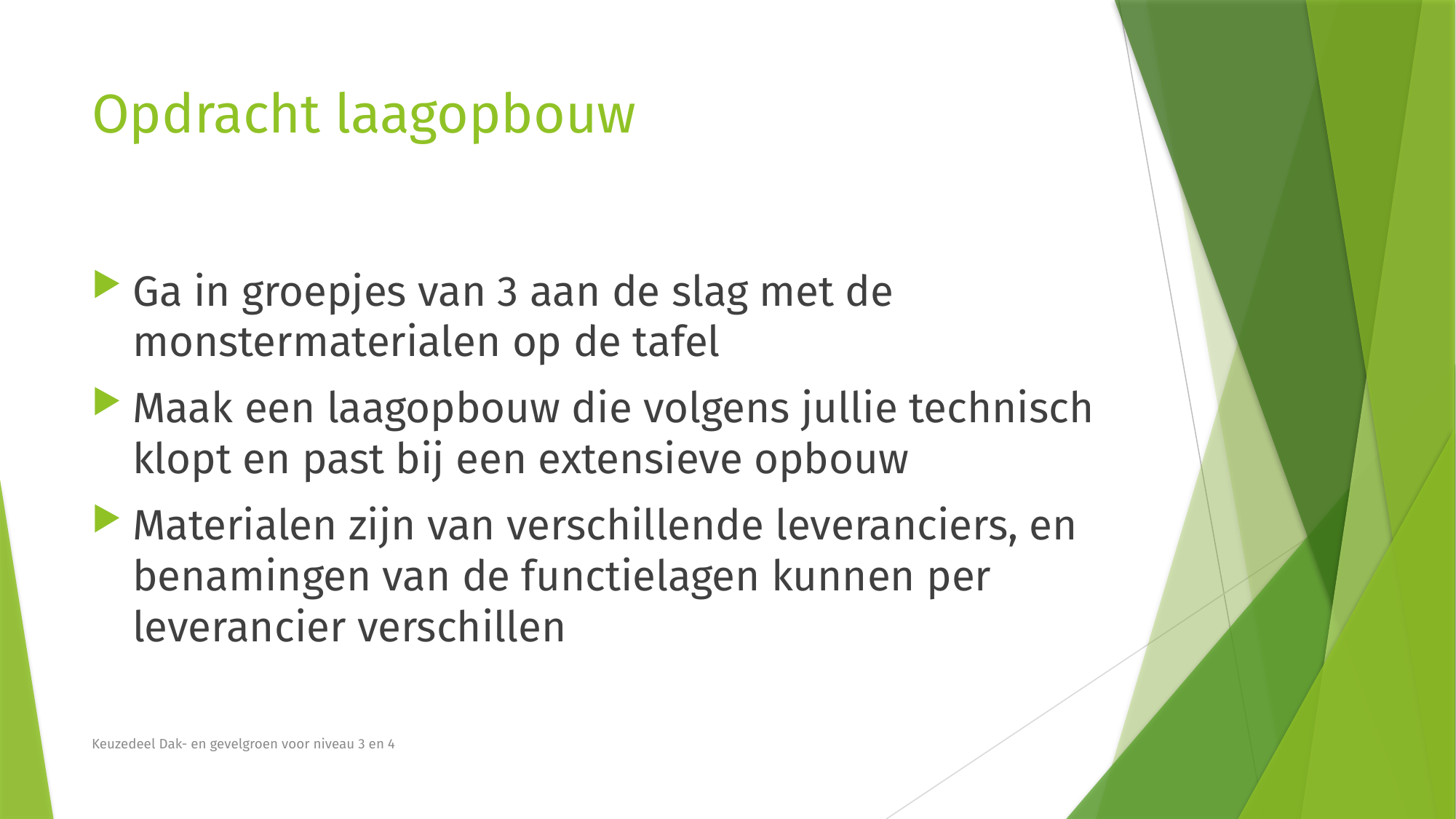

# Opdracht laagopbouw
Ga in groepjes van 3 aan de slag met de monstermaterialen op de tafel
Maak een laagopbouw die volgens jullie technisch klopt en past bij een extensieve opbouw
Materialen zijn van verschillende leveranciers, en benamingen van de functielagen kunnen per leverancier verschillen
Keuzedeel Dak- en gevelgroen voor niveau 3 en 4